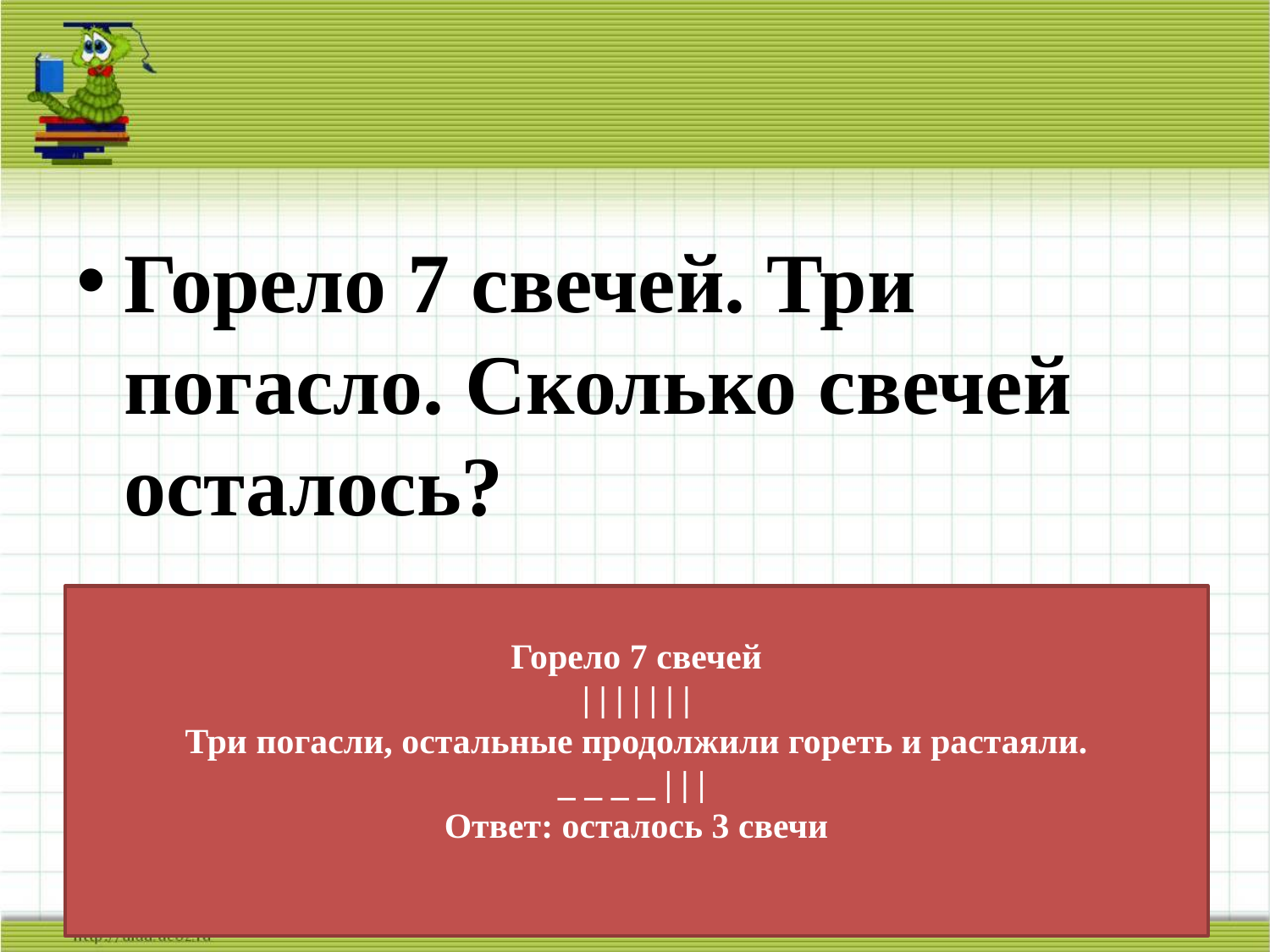

Горело 7 свечей. Три погасло. Сколько свечей осталось?
# Горело 7 свечей | | | | | | | Три погасли, остальные продолжили гореть и растаяли. _ _ _ _ | | | Ответ: осталось 3 свечи